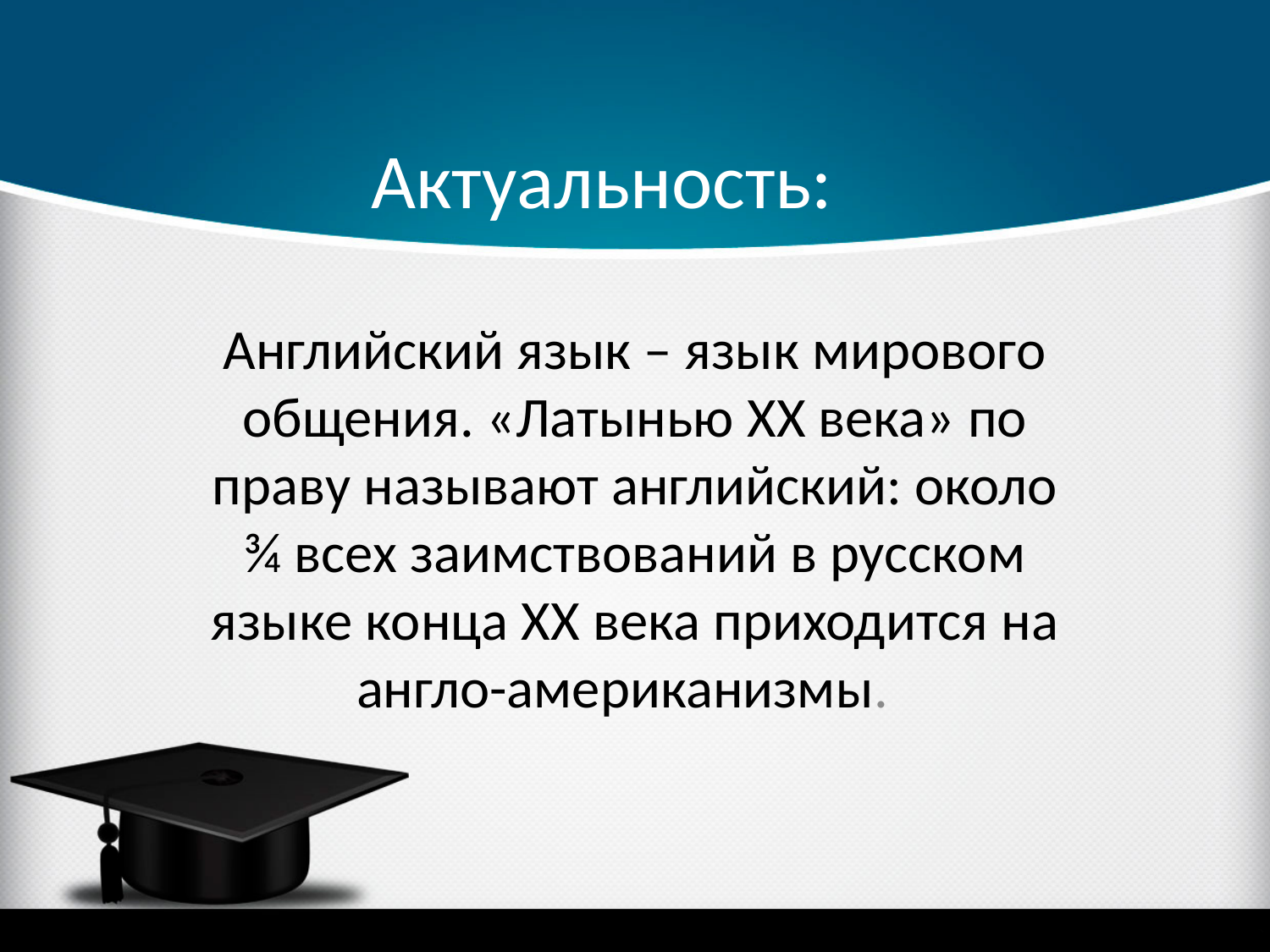

Актуальность:
Английский язык – язык мирового общения. «Латынью XX века» по праву называют английский: около ¾ всех заимствований в русском языке конца ХХ века приходится на англо-американизмы.